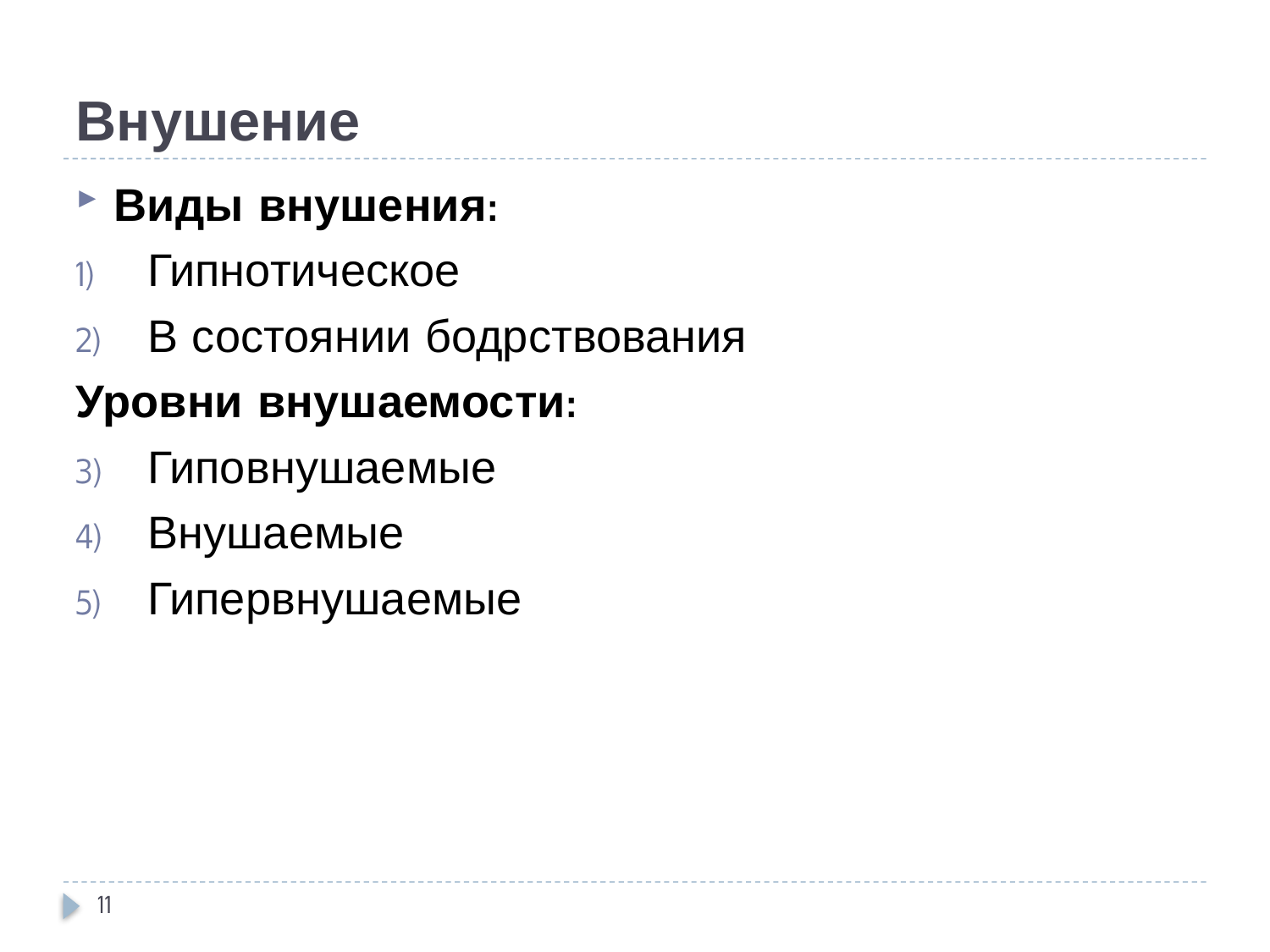

# Внушение
Виды внушения:
Гипнотическое
В состоянии бодрствования
Уровни внушаемости:
Гиповнушаемые
Внушаемые
Гипервнушаемые

11